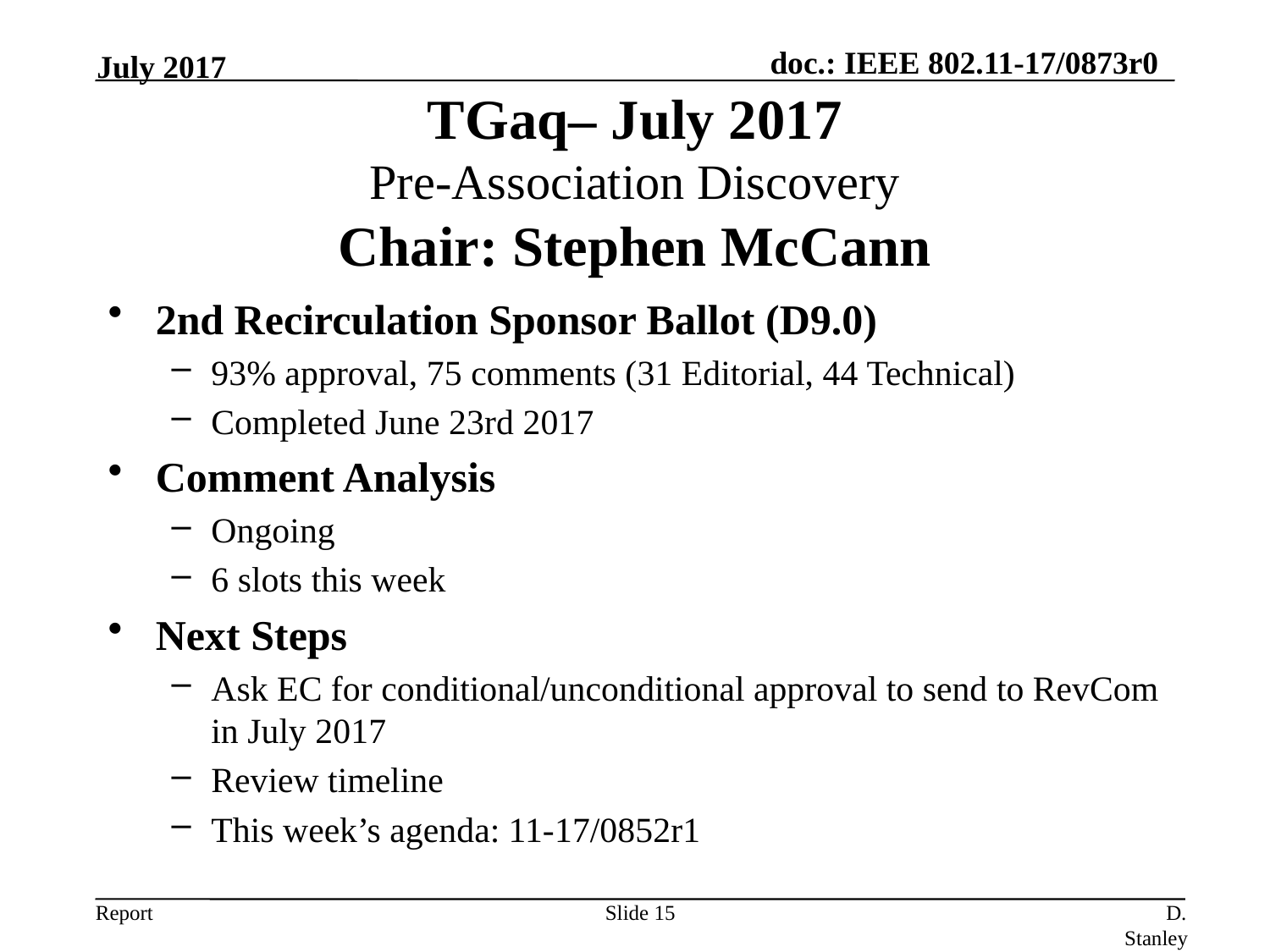

July 2017
TGaq– July 2017
Pre-Association Discovery
Chair: Stephen McCann
2nd Recirculation Sponsor Ballot (D9.0)
93% approval, 75 comments (31 Editorial, 44 Technical)
Completed June 23rd 2017
Comment Analysis
Ongoing
6 slots this week
Next Steps
Ask EC for conditional/unconditional approval to send to RevCom in July 2017
Review timeline
This week’s agenda: 11-17/0852r1
Slide 15
D. Stanley, HP Enterprise